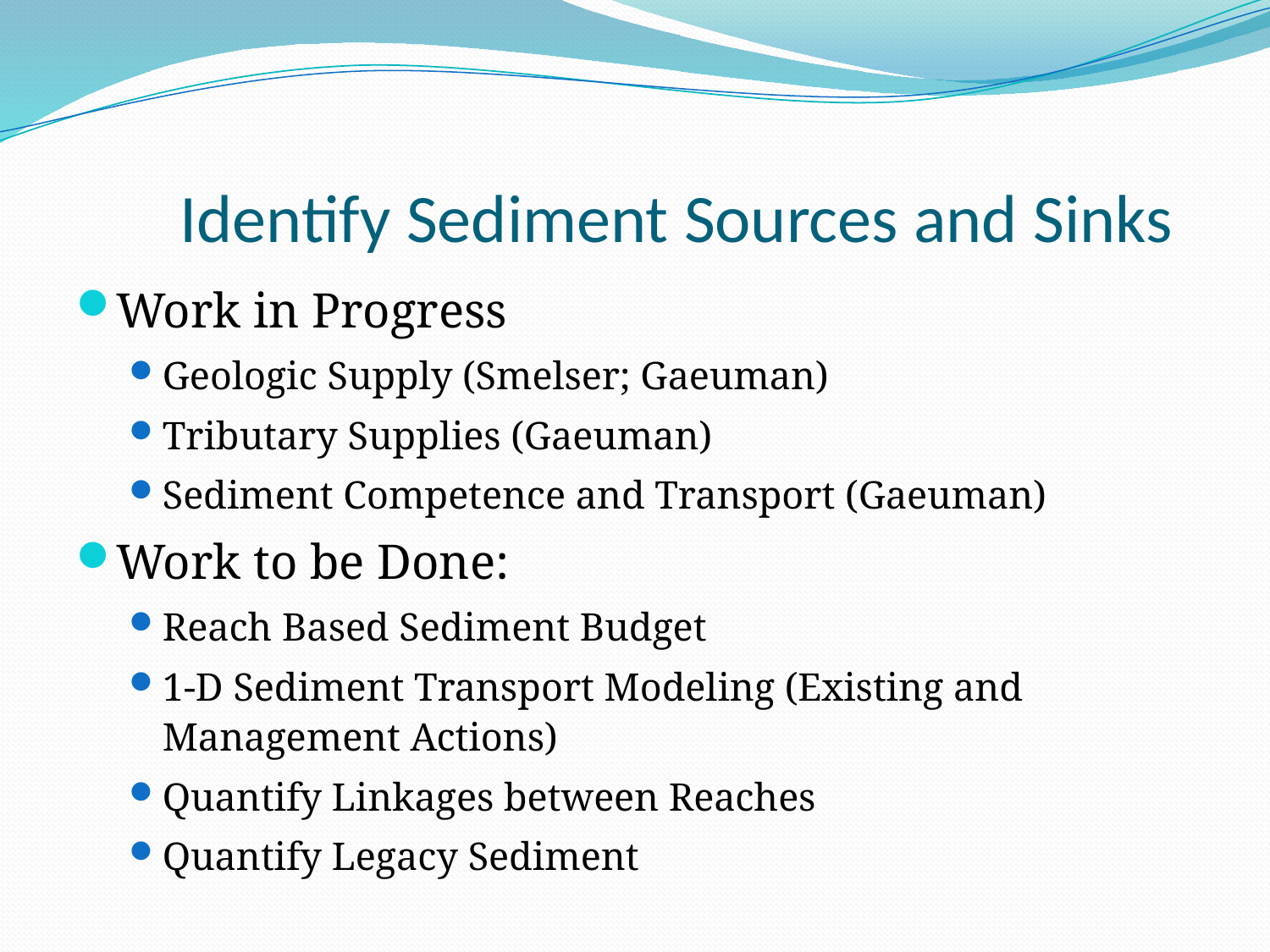

# Identify Sediment Sources and Sinks
Work in Progress
Geologic Supply (Smelser; Gaeuman)
Tributary Supplies (Gaeuman)
Sediment Competence and Transport (Gaeuman)
Work to be Done:
Reach Based Sediment Budget
1-D Sediment Transport Modeling (Existing and Management Actions)
Quantify Linkages between Reaches
Quantify Legacy Sediment